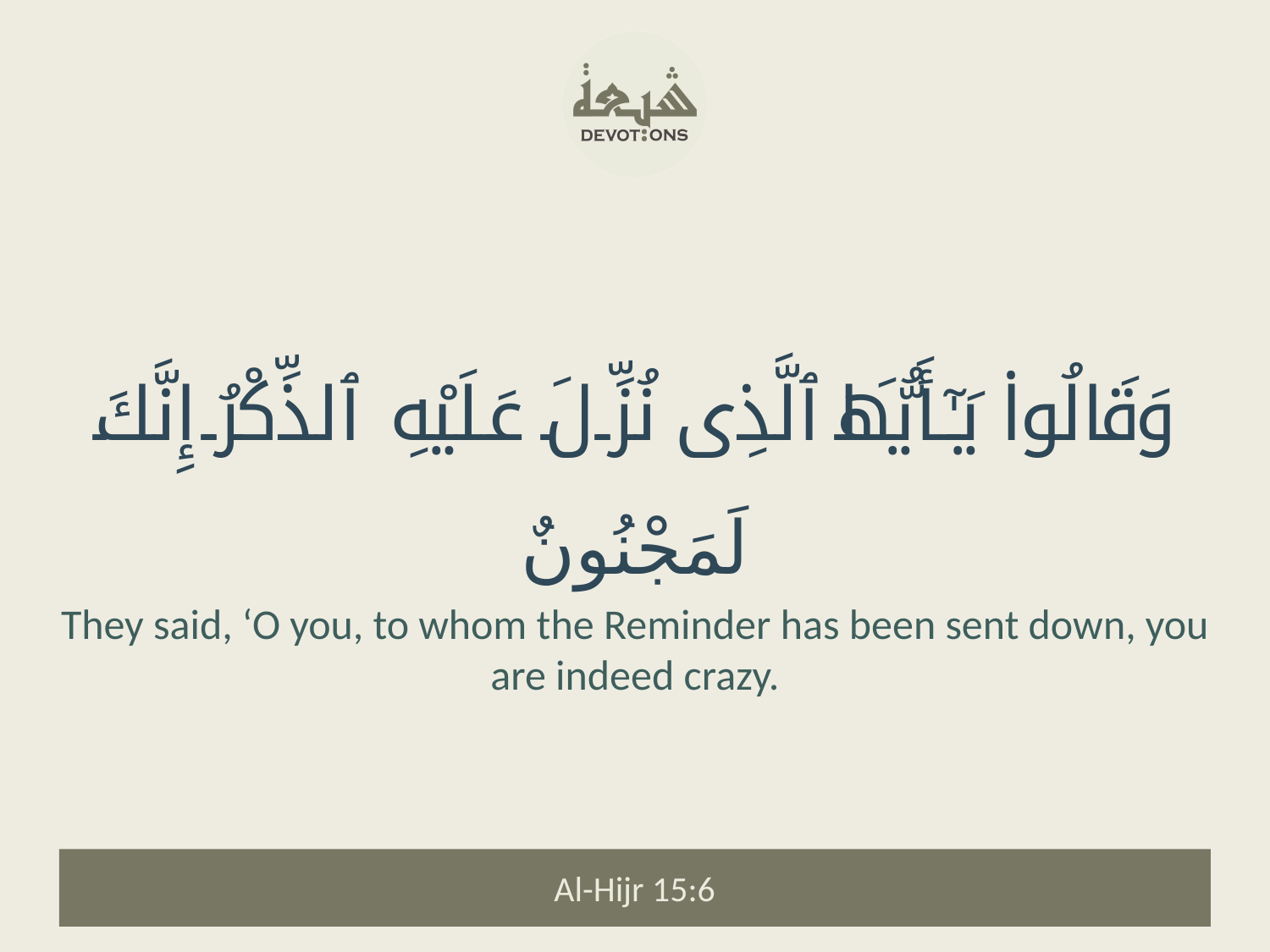

وَقَالُوا۟ يَـٰٓأَيُّهَا ٱلَّذِى نُزِّلَ عَلَيْهِ ٱلذِّكْرُ إِنَّكَ لَمَجْنُونٌ
They said, ‘O you, to whom the Reminder has been sent down, you are indeed crazy.
Al-Hijr 15:6